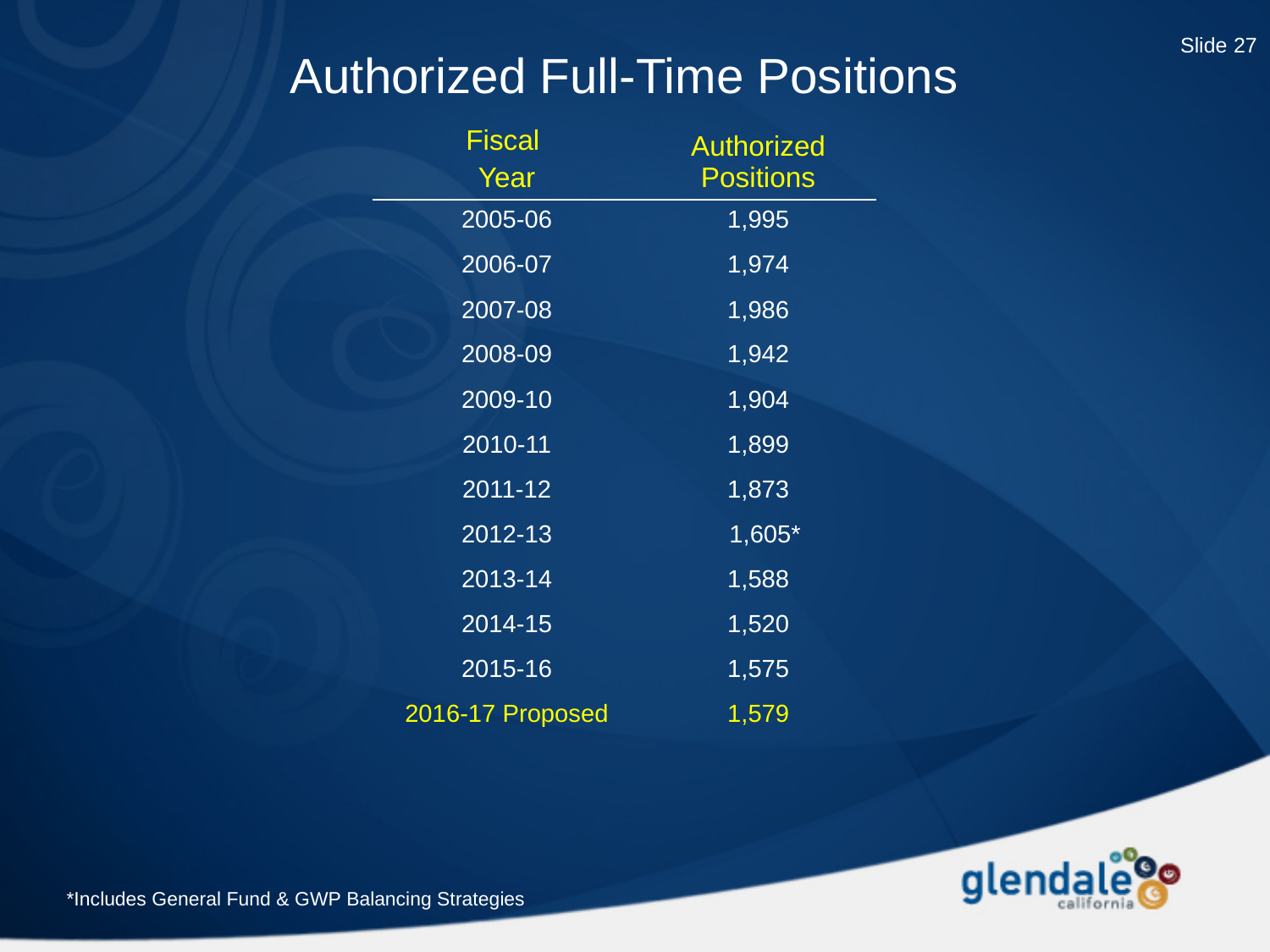

Slide 27
Authorized Full-Time Positions
| Fiscal Year | Authorized Positions |
| --- | --- |
| 2005-06 | 1,995 |
| 2006-07 | 1,974 |
| 2007-08 | 1,986 |
| 2008-09 | 1,942 |
| 2009-10 | 1,904 |
| 2010-11 | 1,899 |
| 2011-12 | 1,873 |
| 2012-13 | 1,605\* |
| 2013-14 | 1,588 |
| 2014-15 | 1,520 |
| 2015-16 | 1,575 |
| 2016-17 Proposed | 1,579 |
*Includes General Fund & GWP Balancing Strategies